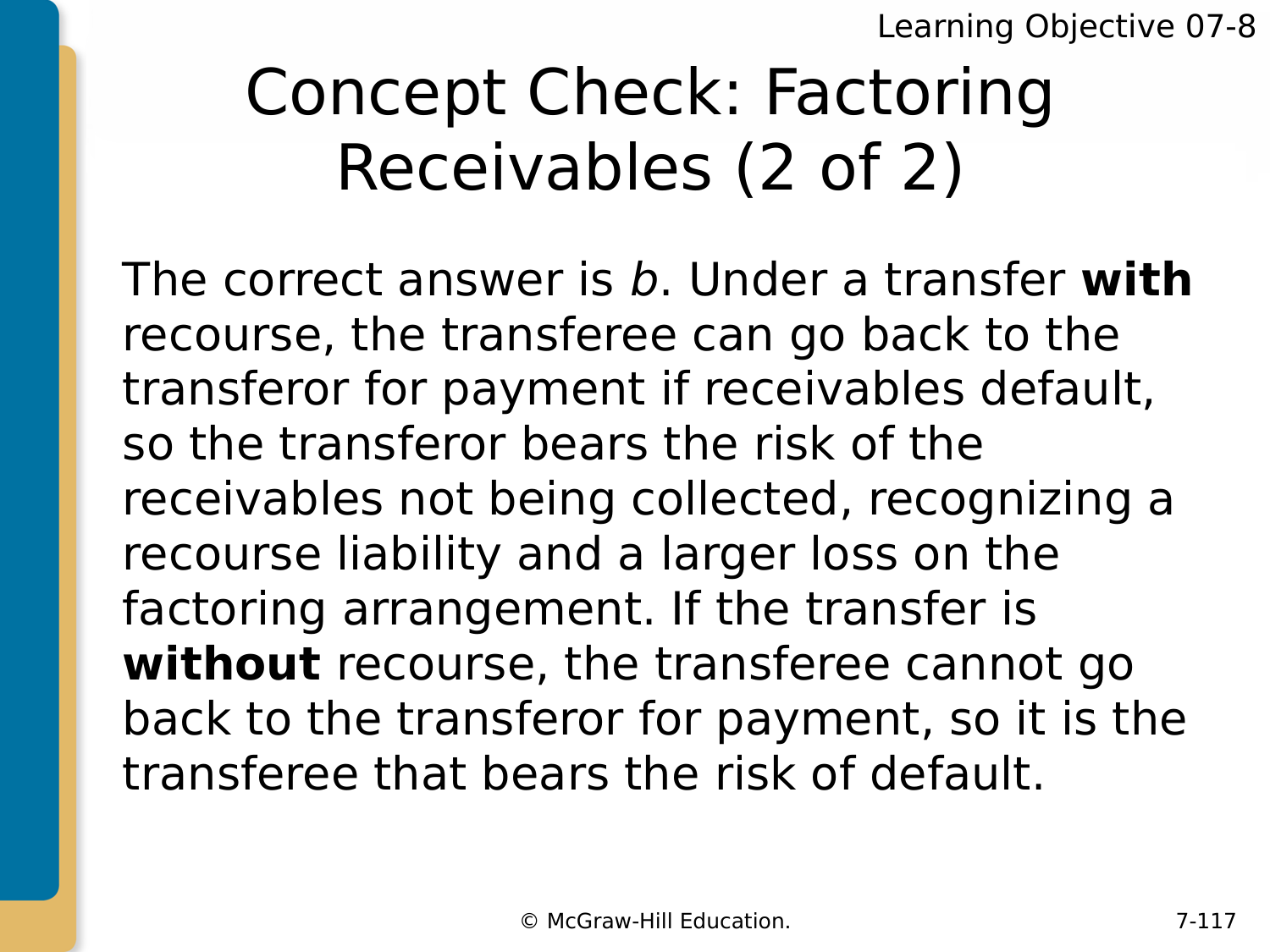

Learning Objective 07-8
# Concept Check: Factoring Receivables (2 of 2)
The correct answer is b. Under a transfer with recourse, the transferee can go back to the transferor for payment if receivables default, so the transferor bears the risk of the receivables not being collected, recognizing a recourse liability and a larger loss on the factoring arrangement. If the transfer is without recourse, the transferee cannot go back to the transferor for payment, so it is the transferee that bears the risk of default.